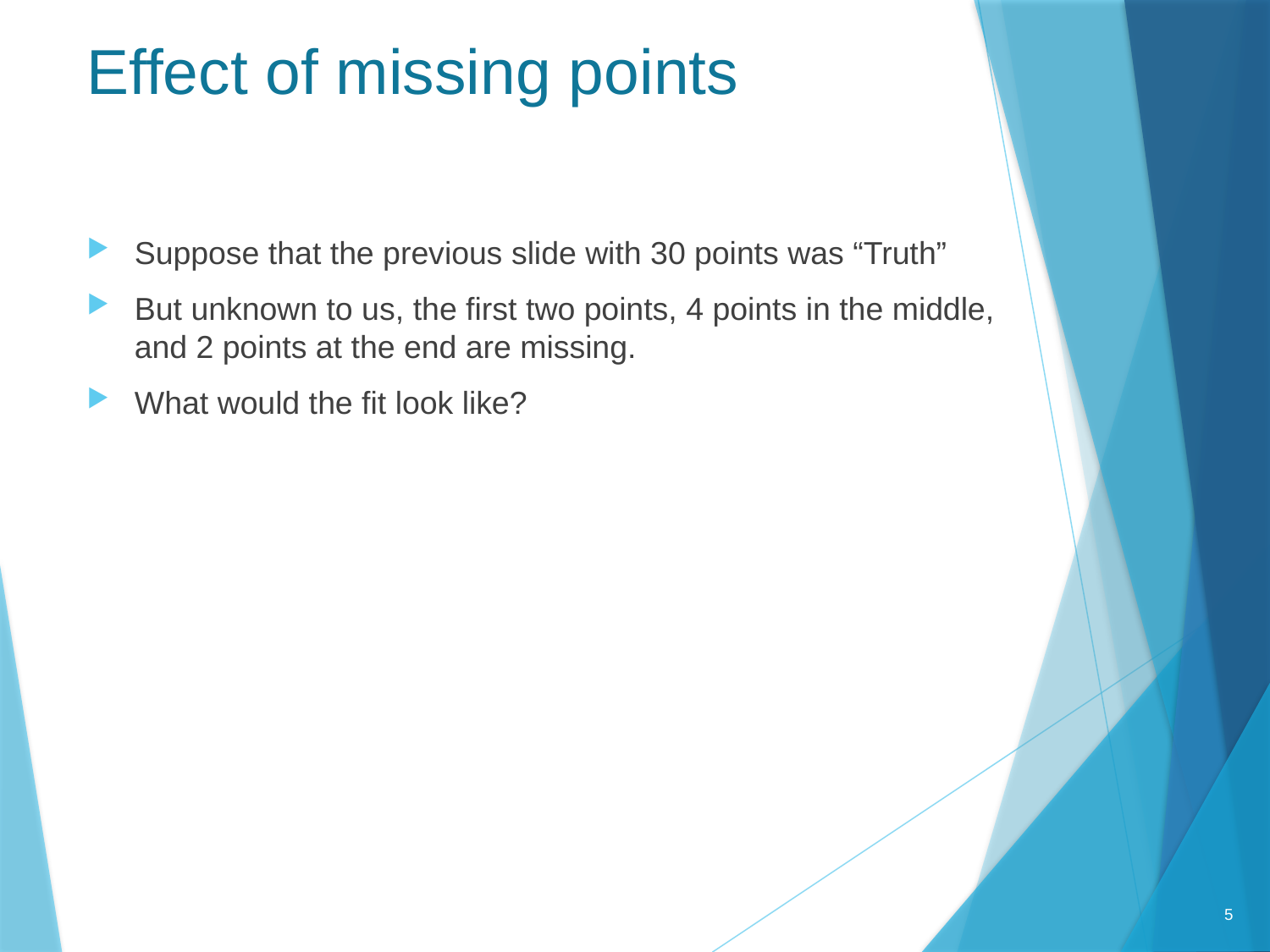

# Effect of missing points
Suppose that the previous slide with 30 points was “Truth”
But unknown to us, the first two points, 4 points in the middle, and 2 points at the end are missing.
What would the fit look like?
5